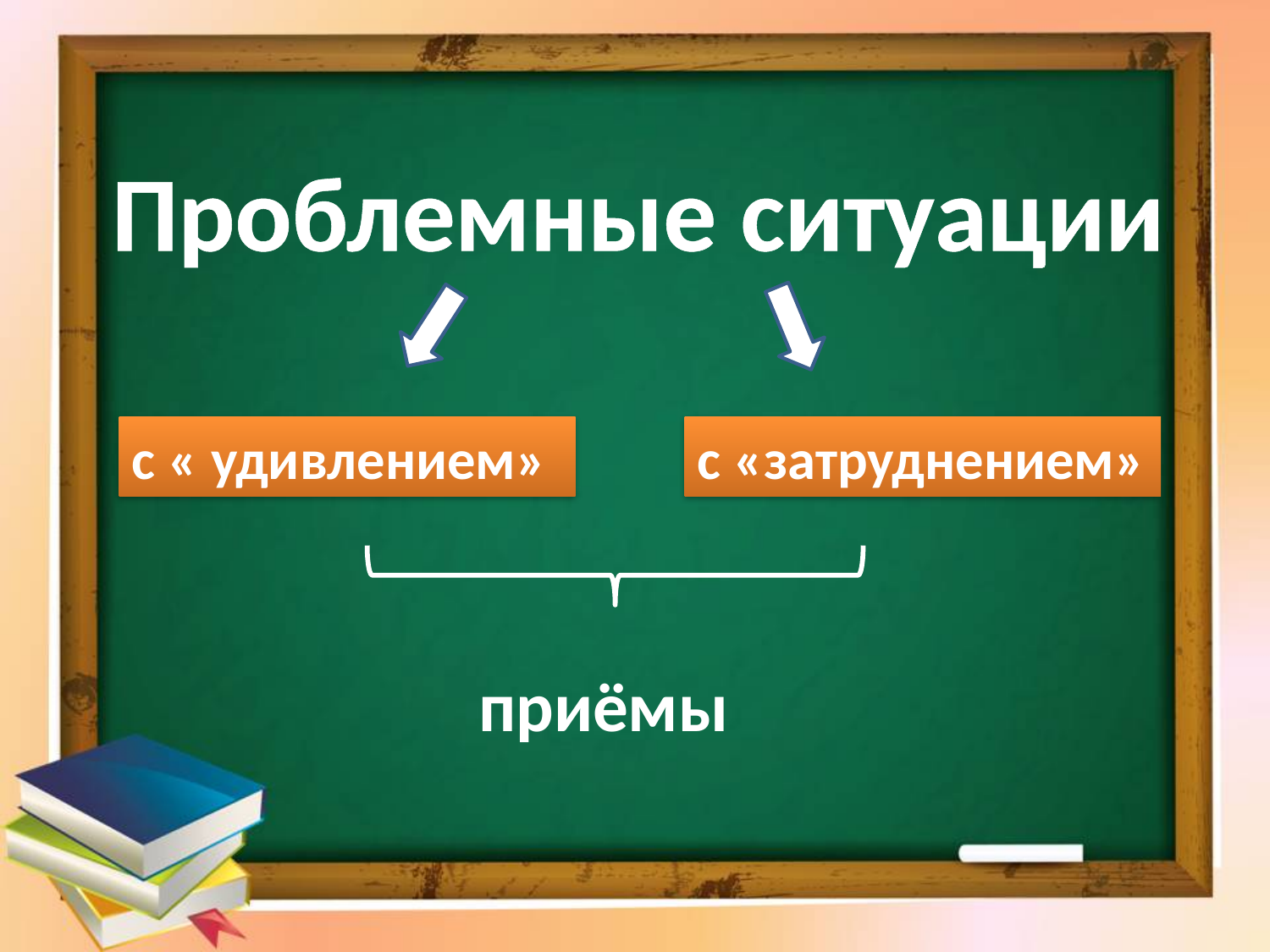

Проблемные ситуации

с « удивлением»
с «затруднением»
приёмы